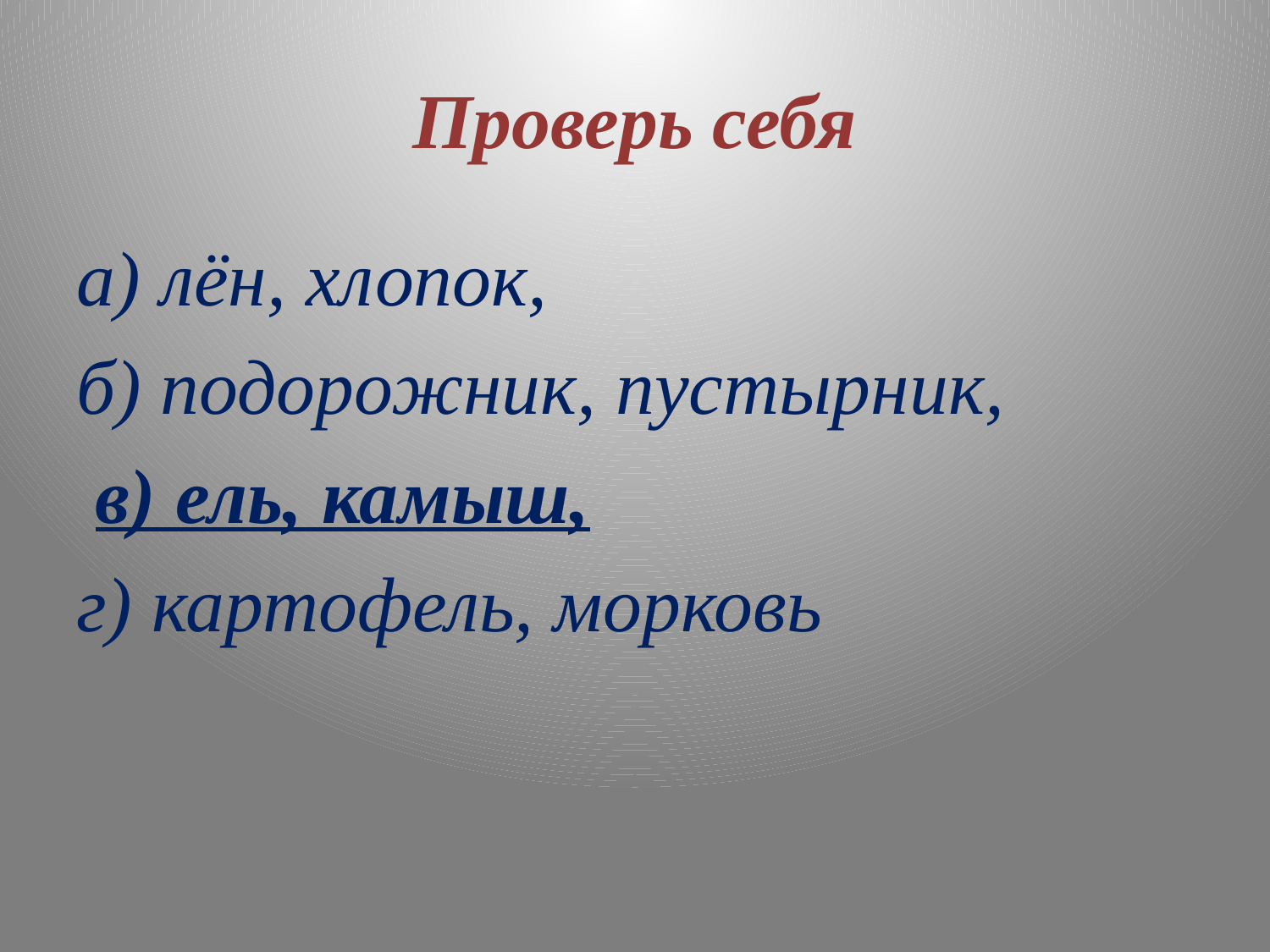

# Проверь себя
а) лён, хлопок,
б) подорожник, пустырник,
 в) ель, камыш,
г) картофель, морковь